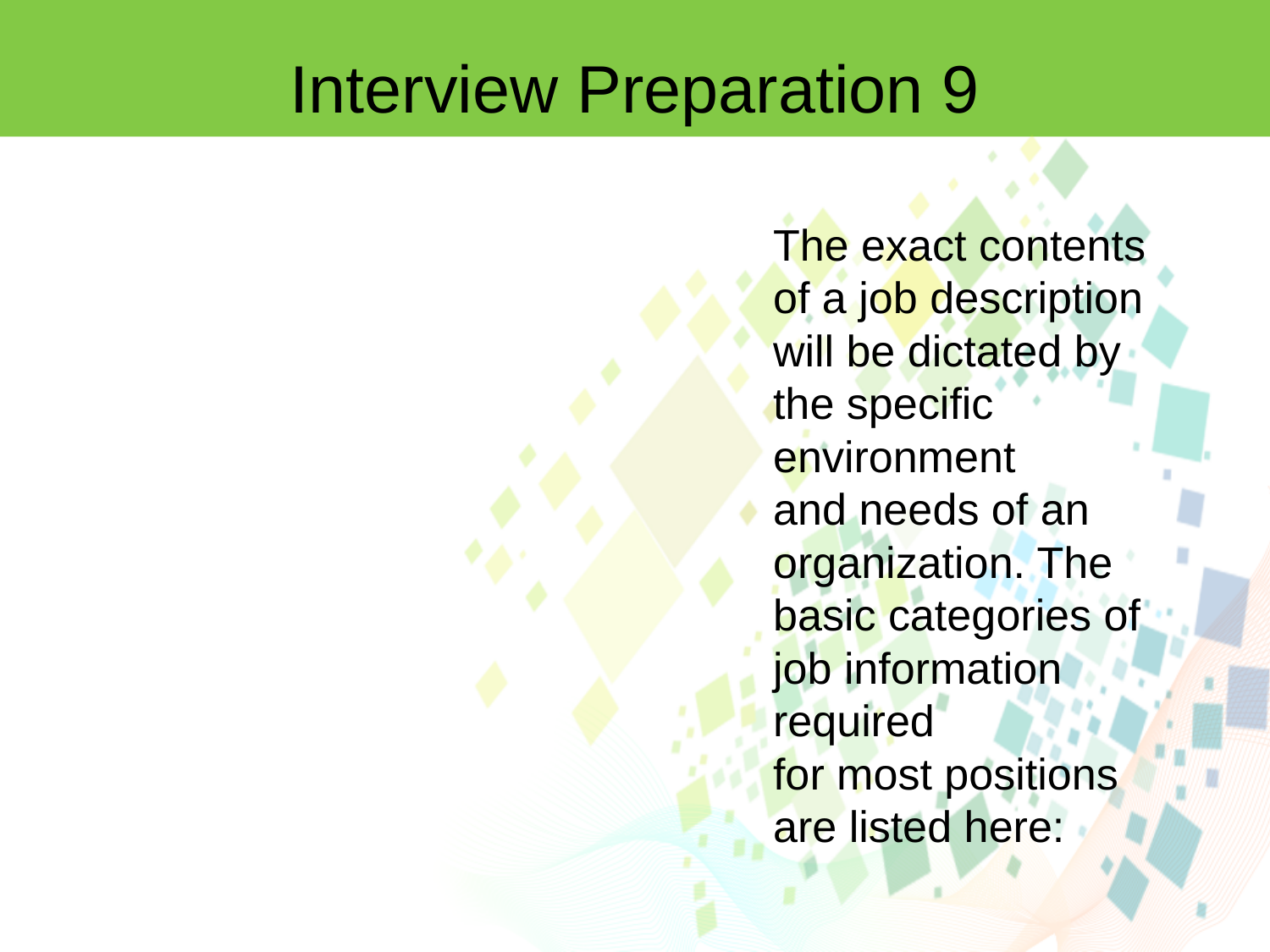

Interview Preparation 9
The exact contents of a job description will be dictated by the specific environment
and needs of an organization. The basic categories of job information required
for most positions are listed here: